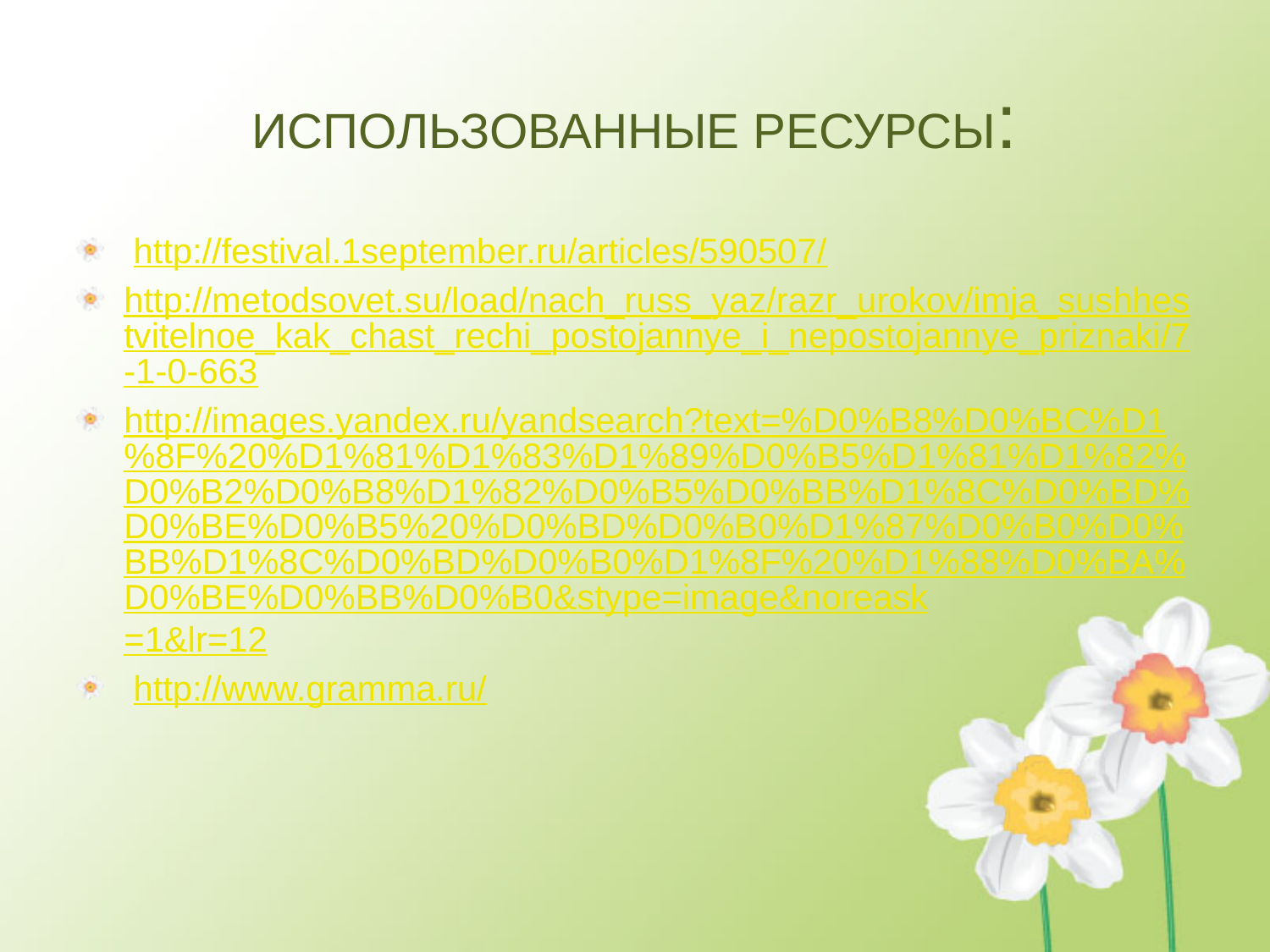

# ИСПОЛЬЗОВАННЫЕ РЕСУРСЫ:
 http://festival.1september.ru/articles/590507/
http://metodsovet.su/load/nach_russ_yaz/razr_urokov/imja_sushhestvitelnoe_kak_chast_rechi_postojannye_i_nepostojannye_priznaki/7-1-0-663
http://images.yandex.ru/yandsearch?text=%D0%B8%D0%BC%D1%8F%20%D1%81%D1%83%D1%89%D0%B5%D1%81%D1%82%D0%B2%D0%B8%D1%82%D0%B5%D0%BB%D1%8C%D0%BD%D0%BE%D0%B5%20%D0%BD%D0%B0%D1%87%D0%B0%D0%BB%D1%8C%D0%BD%D0%B0%D1%8F%20%D1%88%D0%BA%D0%BE%D0%BB%D0%B0&stype=image&noreask=1&lr=12
 http://www.gramma.ru/